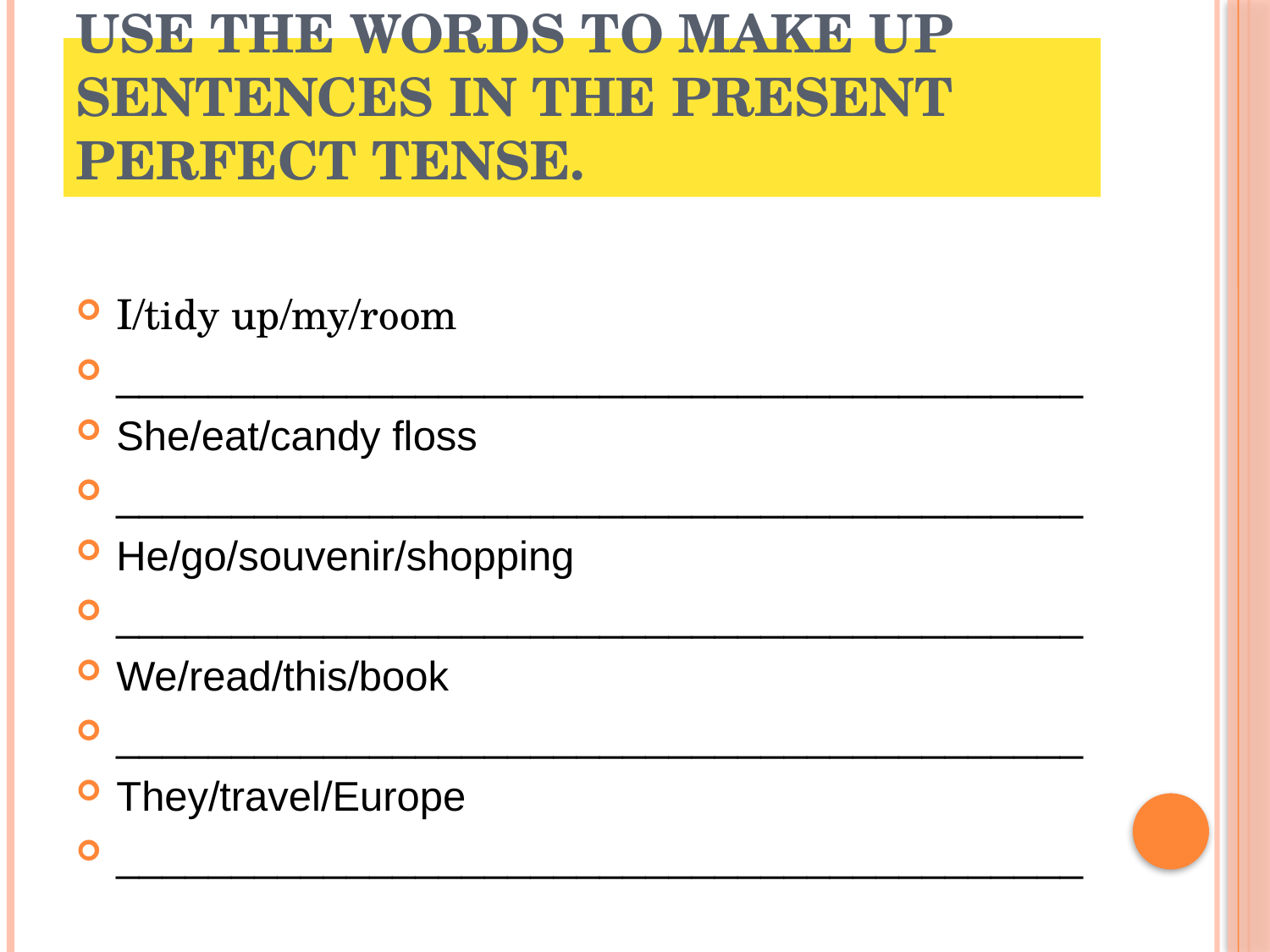

# Use the words to make up sentences in the Present Perfect Tense.

I/tidy up/my/room
__________________________________________
She/eat/candy floss
__________________________________________
He/go/souvenir/shopping
__________________________________________
We/read/this/book
__________________________________________
They/travel/Europe
__________________________________________